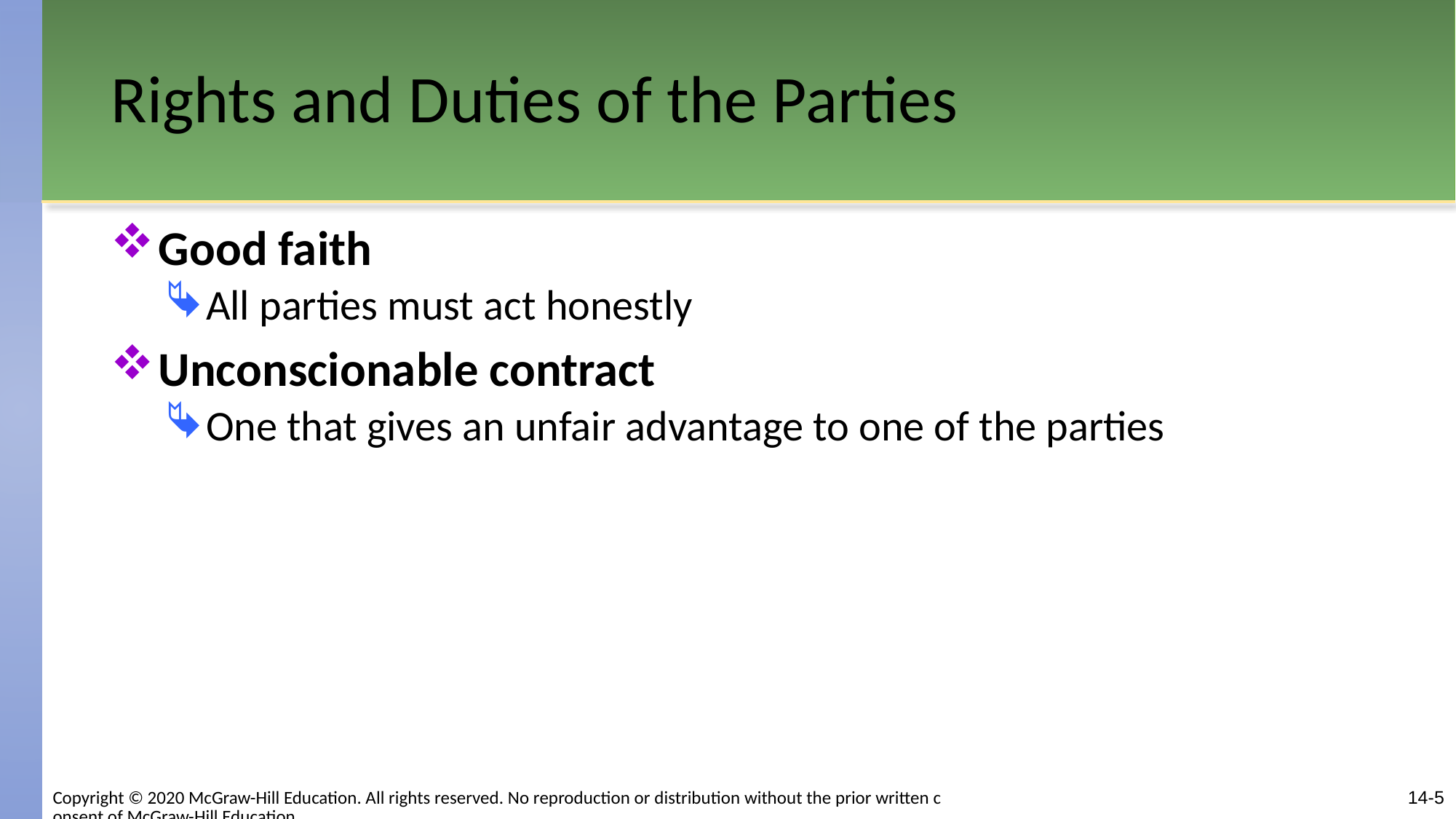

# Rights and Duties of the Parties
Good faith
All parties must act honestly
Unconscionable contract
One that gives an unfair advantage to one of the parties

Copyright © 2020 McGraw-Hill Education. All rights reserved. No reproduction or distribution without the prior written consent of McGraw-Hill Education.
14-5